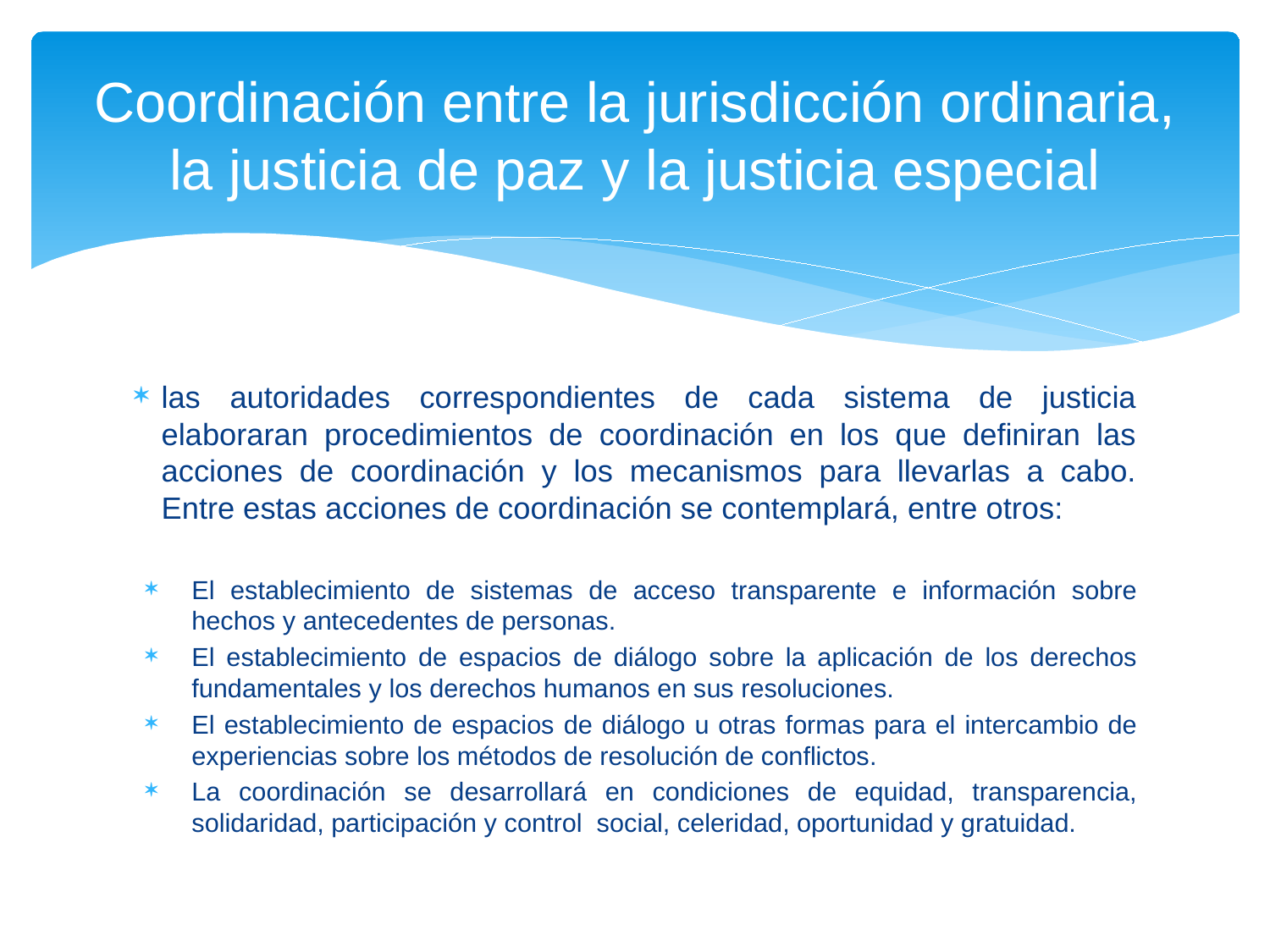

# Coordinación entre la jurisdicción ordinaria, la justicia de paz y la justicia especial
las autoridades correspondientes de cada sistema de justicia elaboraran procedimientos de coordinación en los que definiran las acciones de coordinación y los mecanismos para llevarlas a cabo. Entre estas acciones de coordinación se contemplará, entre otros:

El establecimiento de sistemas de acceso transparente e información sobre hechos y antecedentes de personas.
El establecimiento de espacios de diálogo sobre la aplicación de los derechos fundamentales y los derechos humanos en sus resoluciones.
El establecimiento de espacios de diálogo u otras formas para el intercambio de experiencias sobre los métodos de resolución de conflictos.
La coordinación se desarrollará en condiciones de equidad, transparencia, solidaridad, participación y control  social, celeridad, oportunidad y gratuidad.